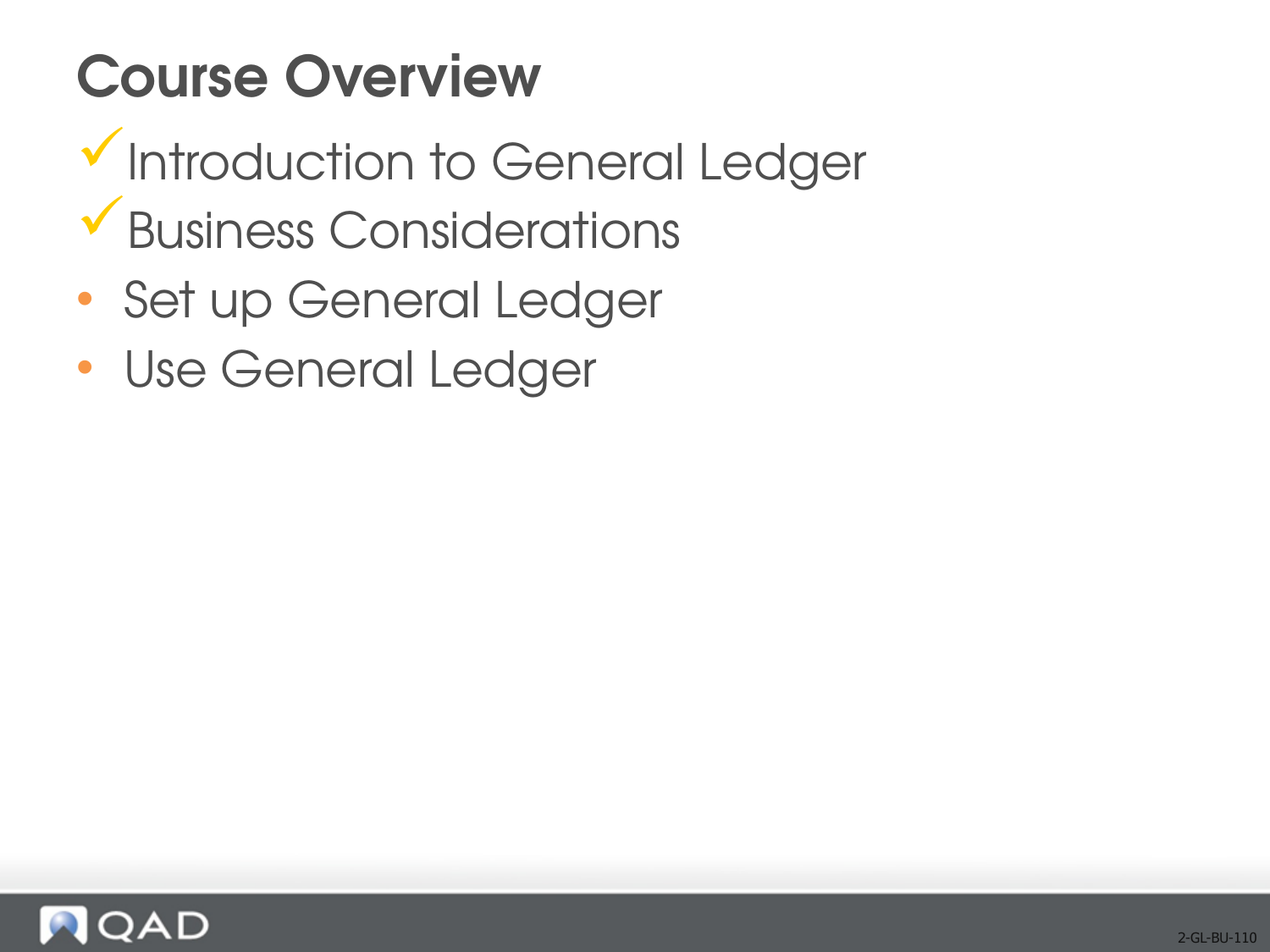

# Course Overview
Introduction to General Ledger
Business Considerations
Set up General Ledger
Use General Ledger

2-GL-BU-110